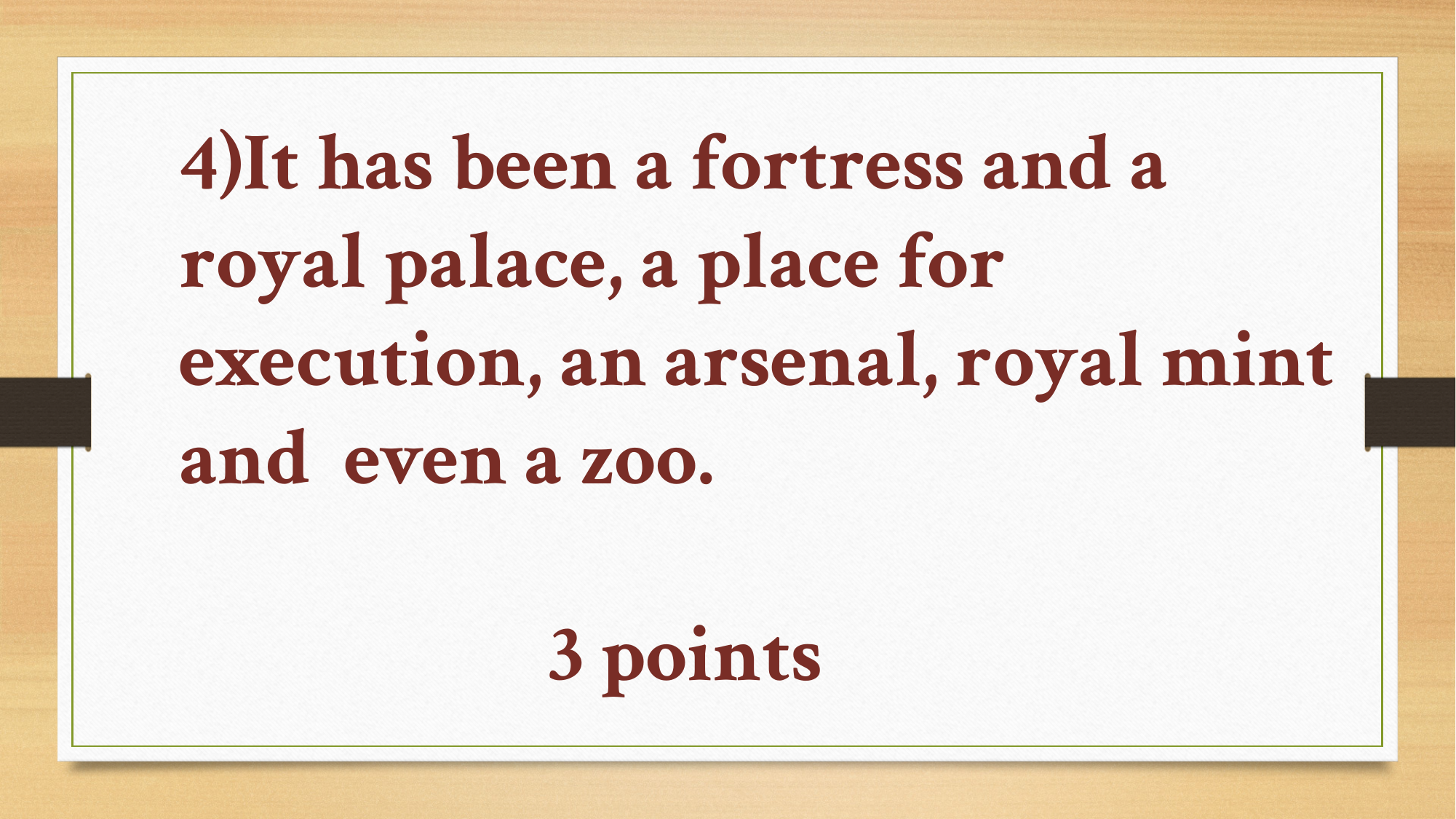

4)It has been a fortress and a royal palace, a place for execution, an arsenal, royal mint and  even a zoo.

                      3 points